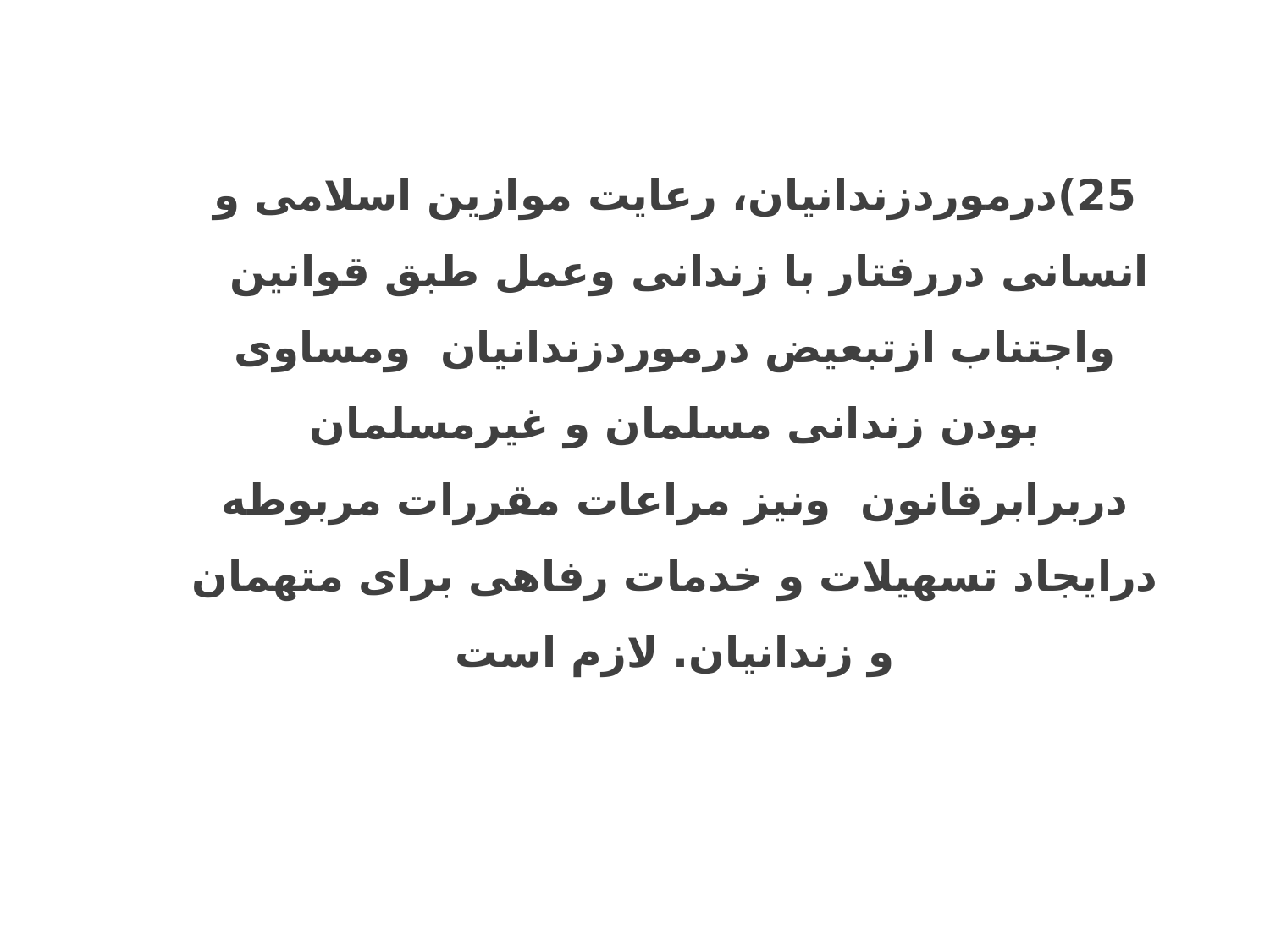

25)درموردزندانیان، رعایت موازین اسلامی و انسانی دررفتار با زندانی وعمل طبق قوانین   واجتناب ازتبعیض درموردزندانیان  ومساوی بودن زندانی مسلمان و غیرمسلمان دربرابرقانون  ونیز مراعات مقررات مربوطه درایجاد تسهیلات و خدمات رفاهی برای متهمان و زندانیان. لازم است